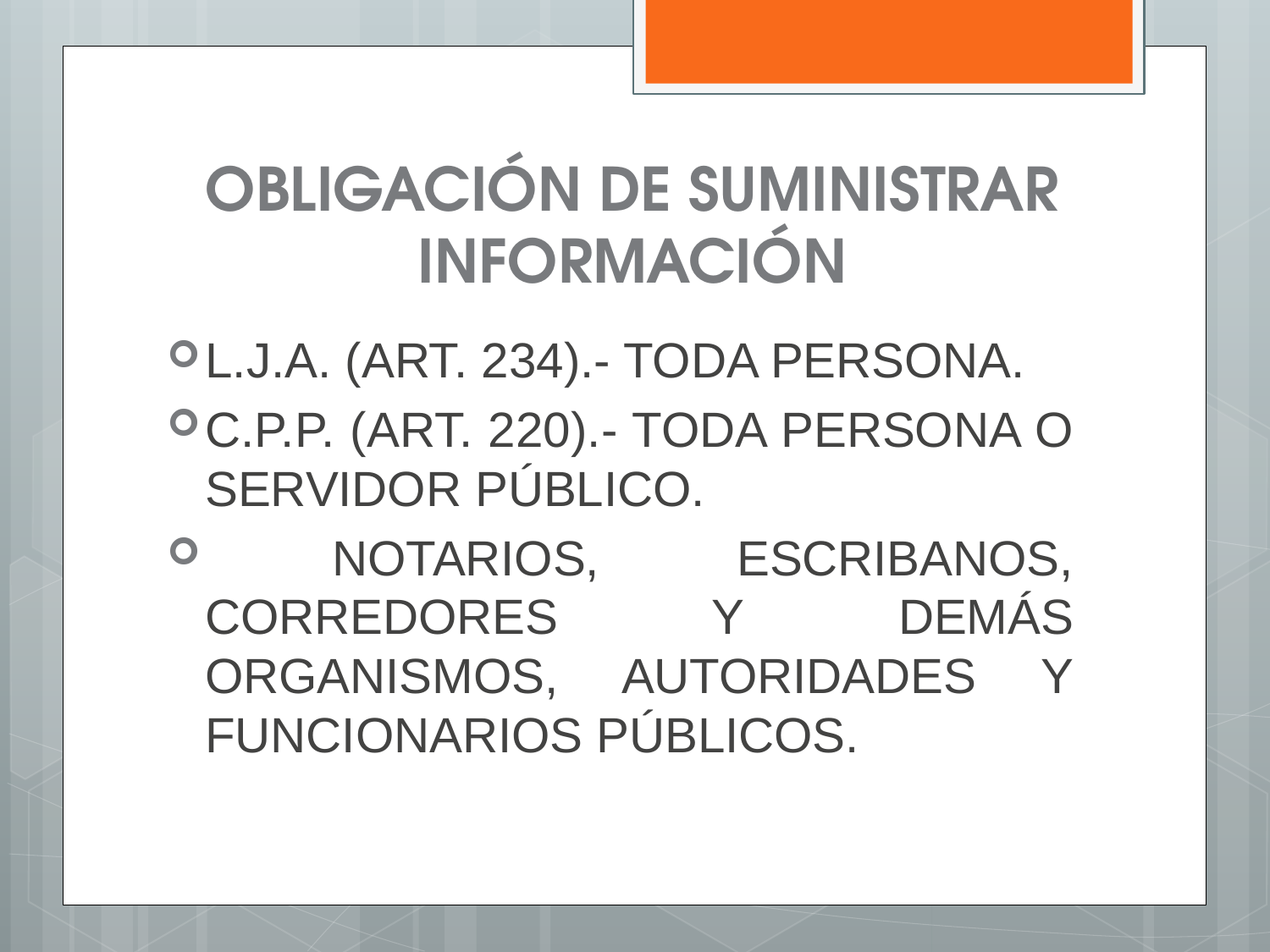

# OBLIGACIÓN DE SUMINISTRAR INFORMACIÓN
L.J.A. (ART. 234).- TODA PERSONA.
C.P.P. (ART. 220).- TODA PERSONA O SERVIDOR PÚBLICO.
	NOTARIOS, ESCRIBANOS, CORREDORES Y DEMÁS ORGANISMOS, AUTORIDADES Y FUNCIONARIOS PÚBLICOS.